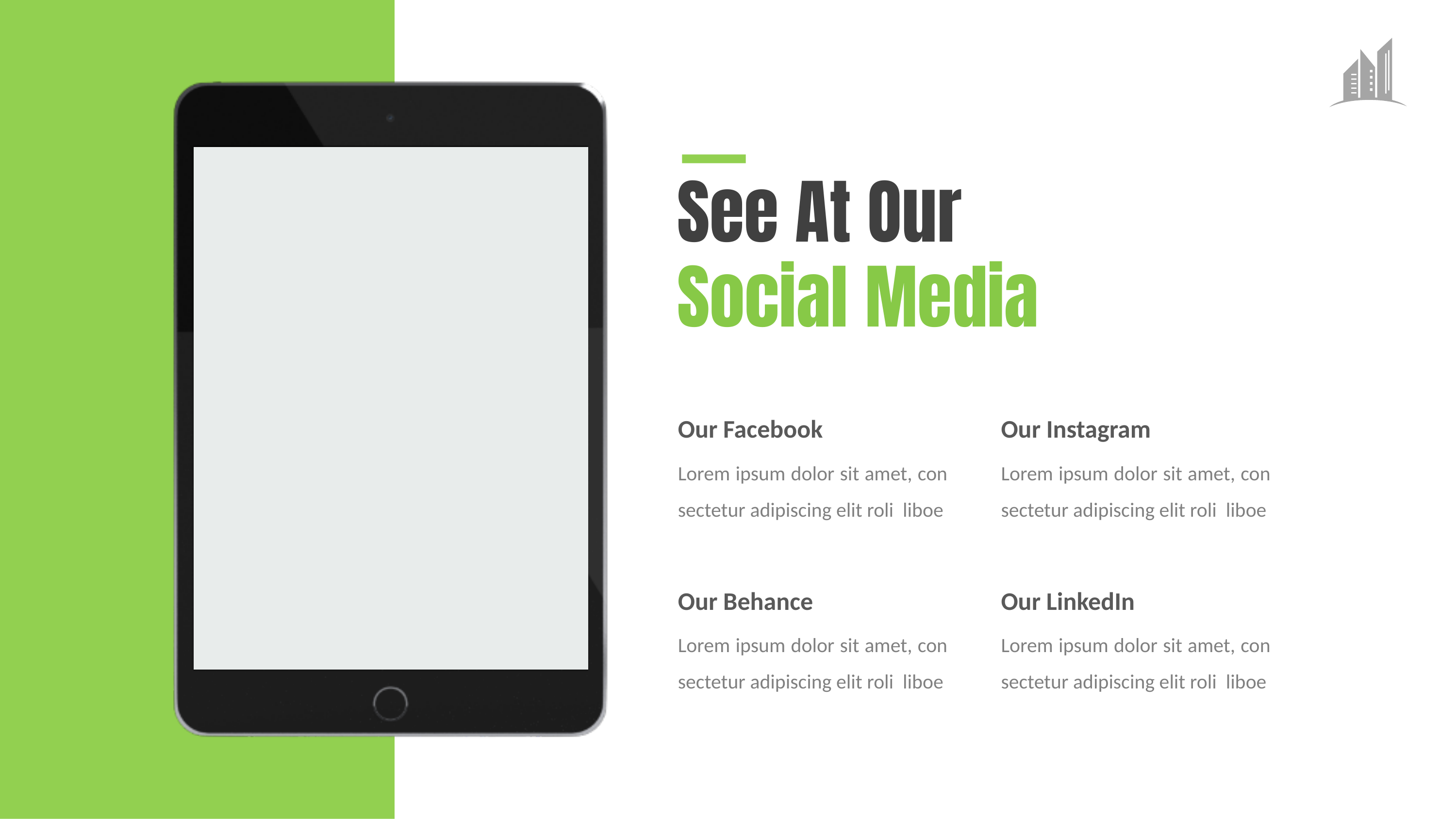

See At Our Social Media
Our Facebook
Our Instagram
Lorem ipsum dolor sit amet, con sectetur adipiscing elit roli  liboe
Lorem ipsum dolor sit amet, con sectetur adipiscing elit roli  liboe
Our Behance
Our LinkedIn
Lorem ipsum dolor sit amet, con sectetur adipiscing elit roli  liboe
Lorem ipsum dolor sit amet, con sectetur adipiscing elit roli  liboe